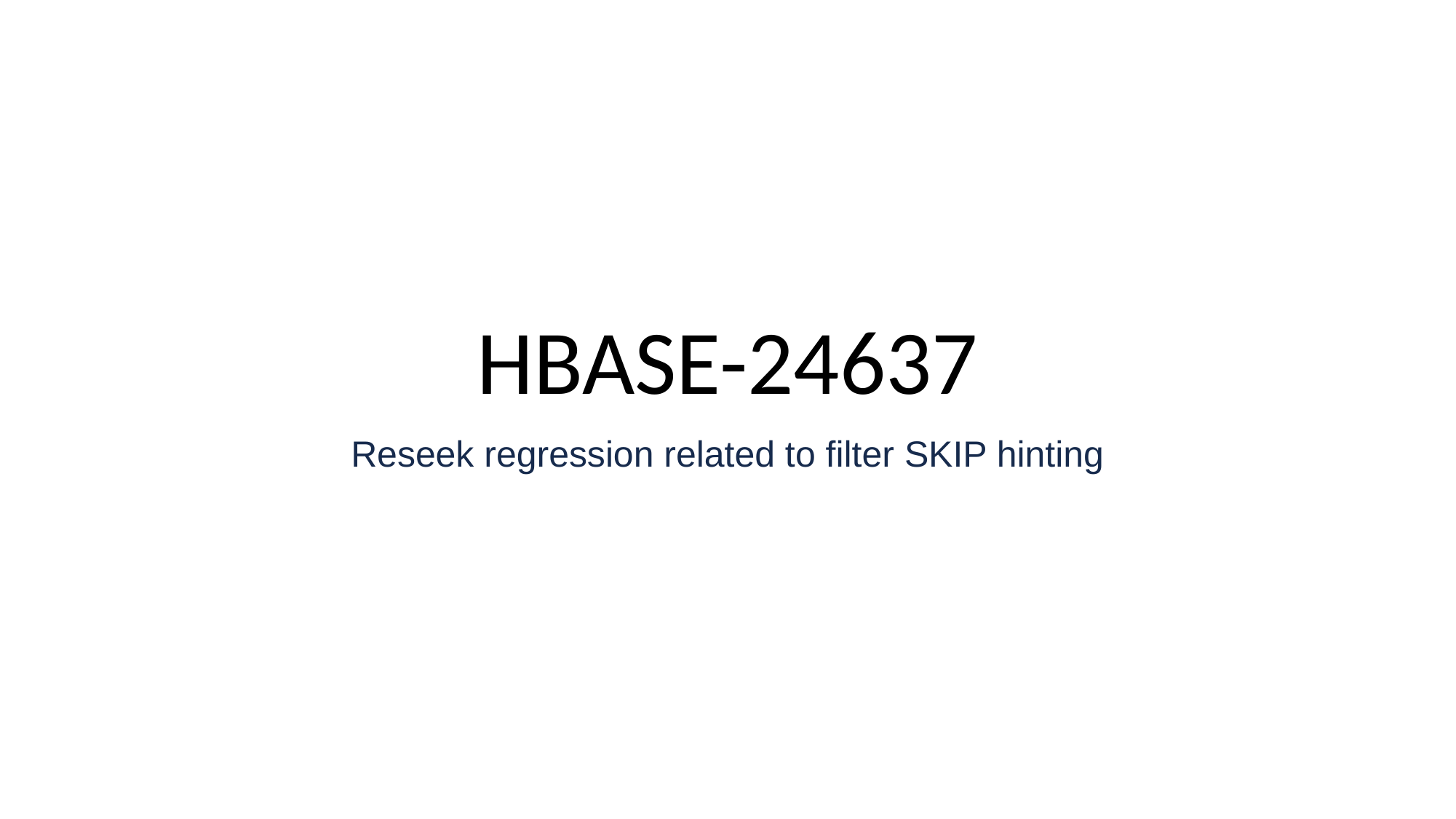

# HBASE-24637
Reseek regression related to filter SKIP hinting